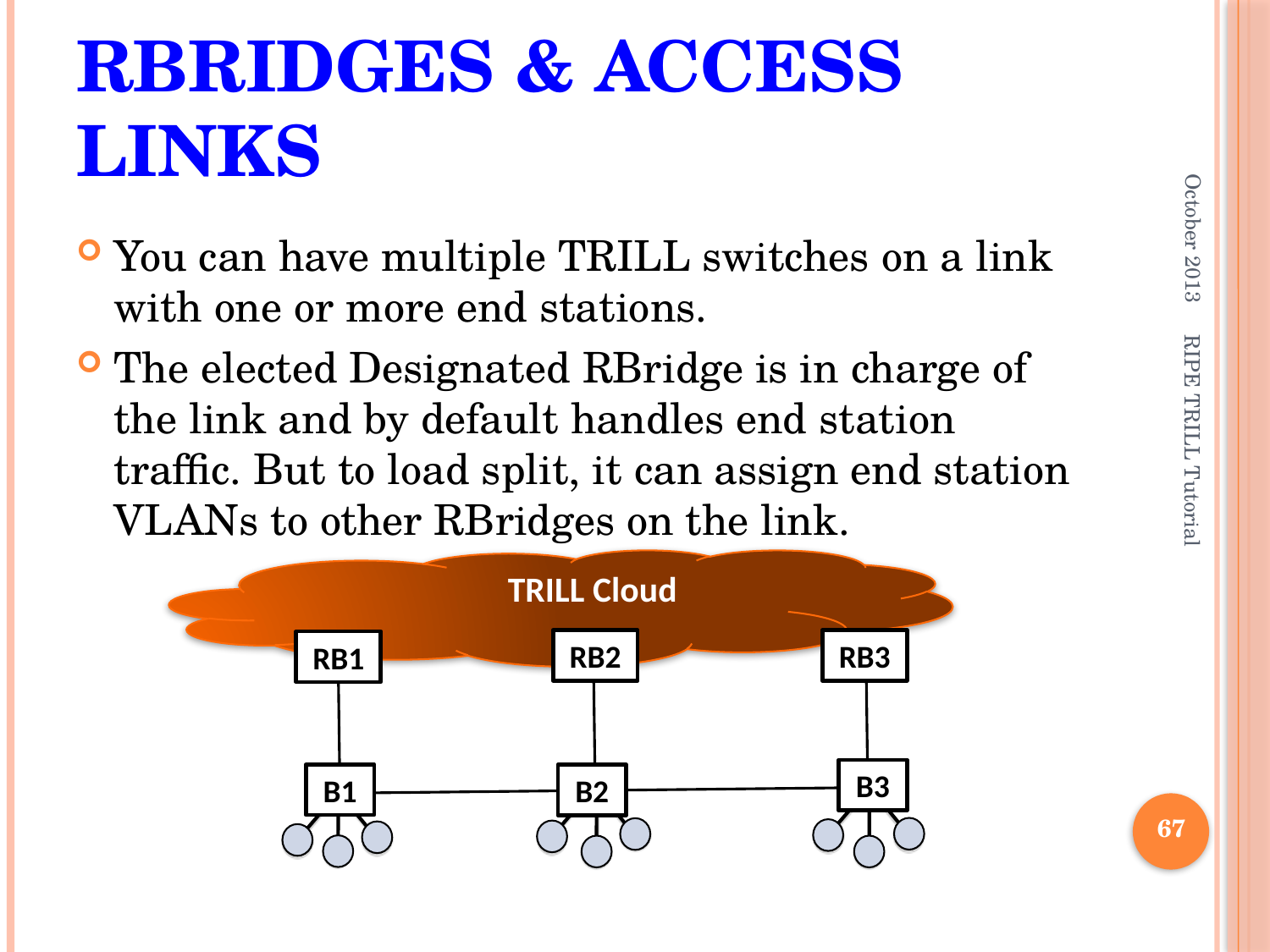

# RBridges & Access Links
October 2013
You can have multiple TRILL switches on a link with one or more end stations.
The elected Designated RBridge is in charge of the link and by default handles end station traffic. But to load split, it can assign end station VLANs to other RBridges on the link.
RIPE TRILL Tutorial

TRILL Cloud
RB3
RB2
RB1
B3
B1
B2
67